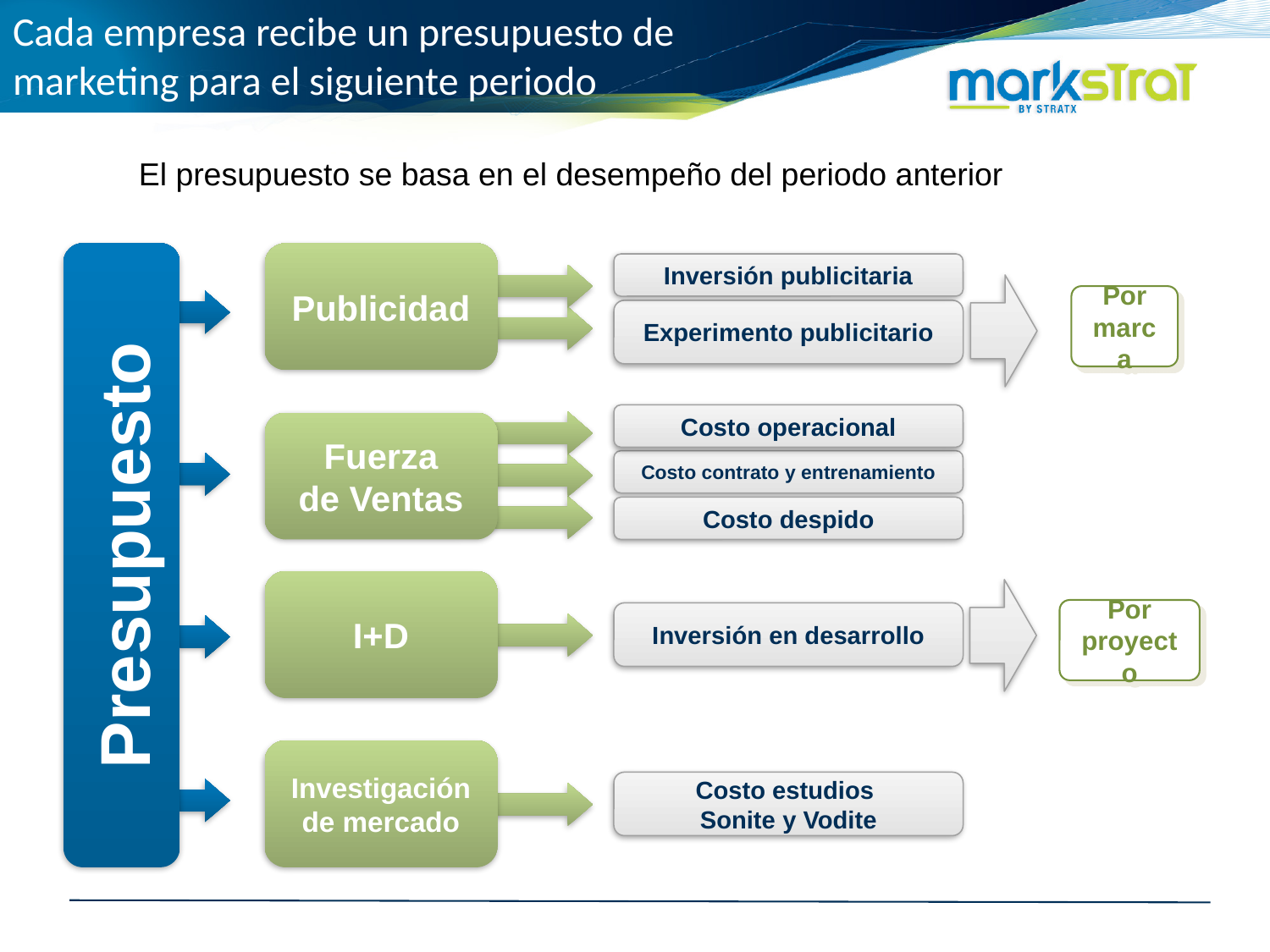

# Cada empresa recibe un presupuesto de marketing para el siguiente periodo
El presupuesto se basa en el desempeño del periodo anterior
Presupuesto

Publicidad
Inversión publicitaria

Por
marca
Experimento publicitario

Costo operacional

Fuerza
de Ventas
Costo contrato y entrenamiento

Costo despido
I+D

Por
proyecto
Inversión en desarrollo

Investigación de mercado
Costo estudios
Sonite y Vodite